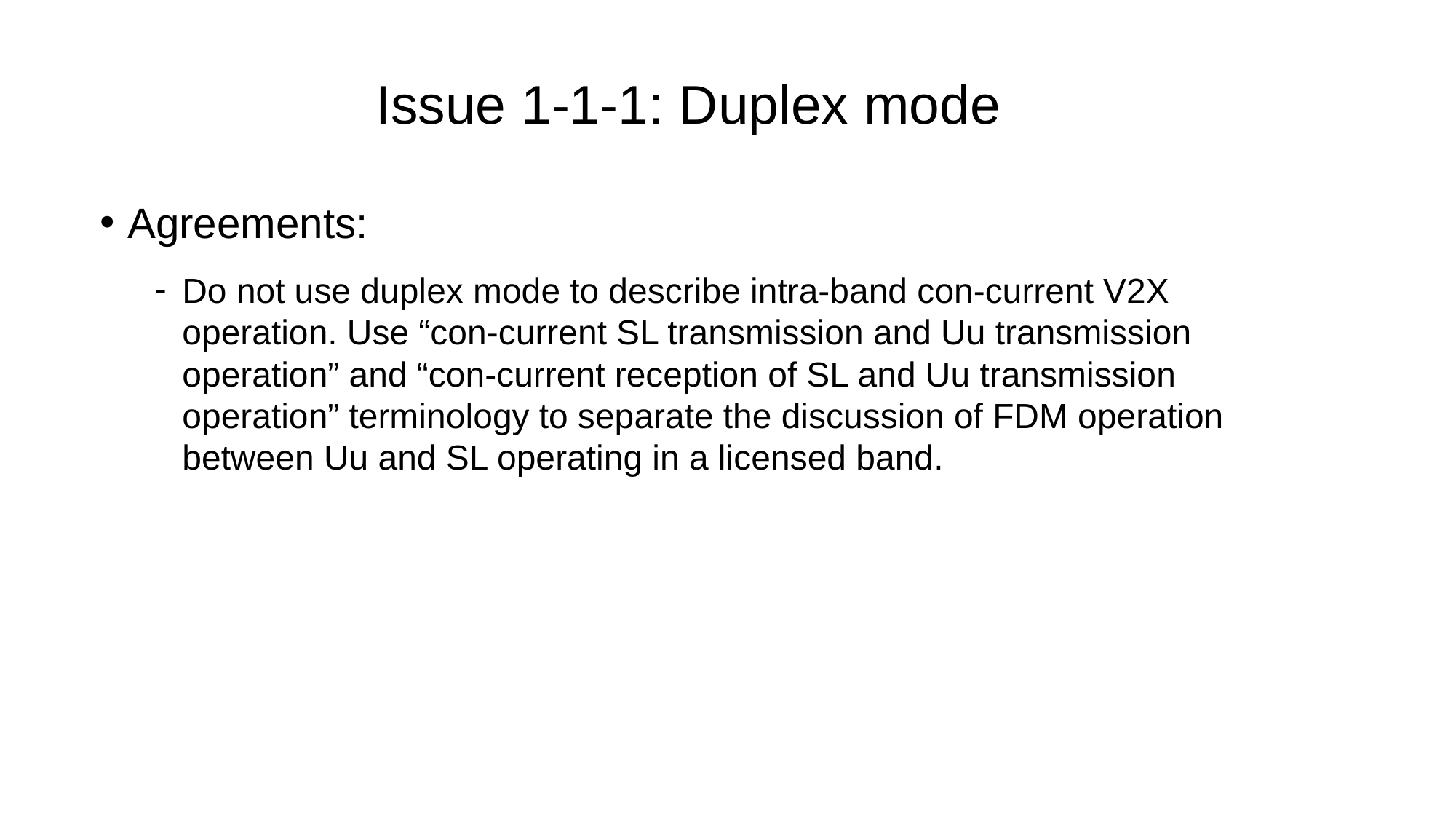

# Issue 1-1-1: Duplex mode
Agreements:
Do not use duplex mode to describe intra-band con-current V2X operation. Use “con-current SL transmission and Uu transmission operation” and “con-current reception of SL and Uu transmission operation” terminology to separate the discussion of FDM operation between Uu and SL operating in a licensed band.